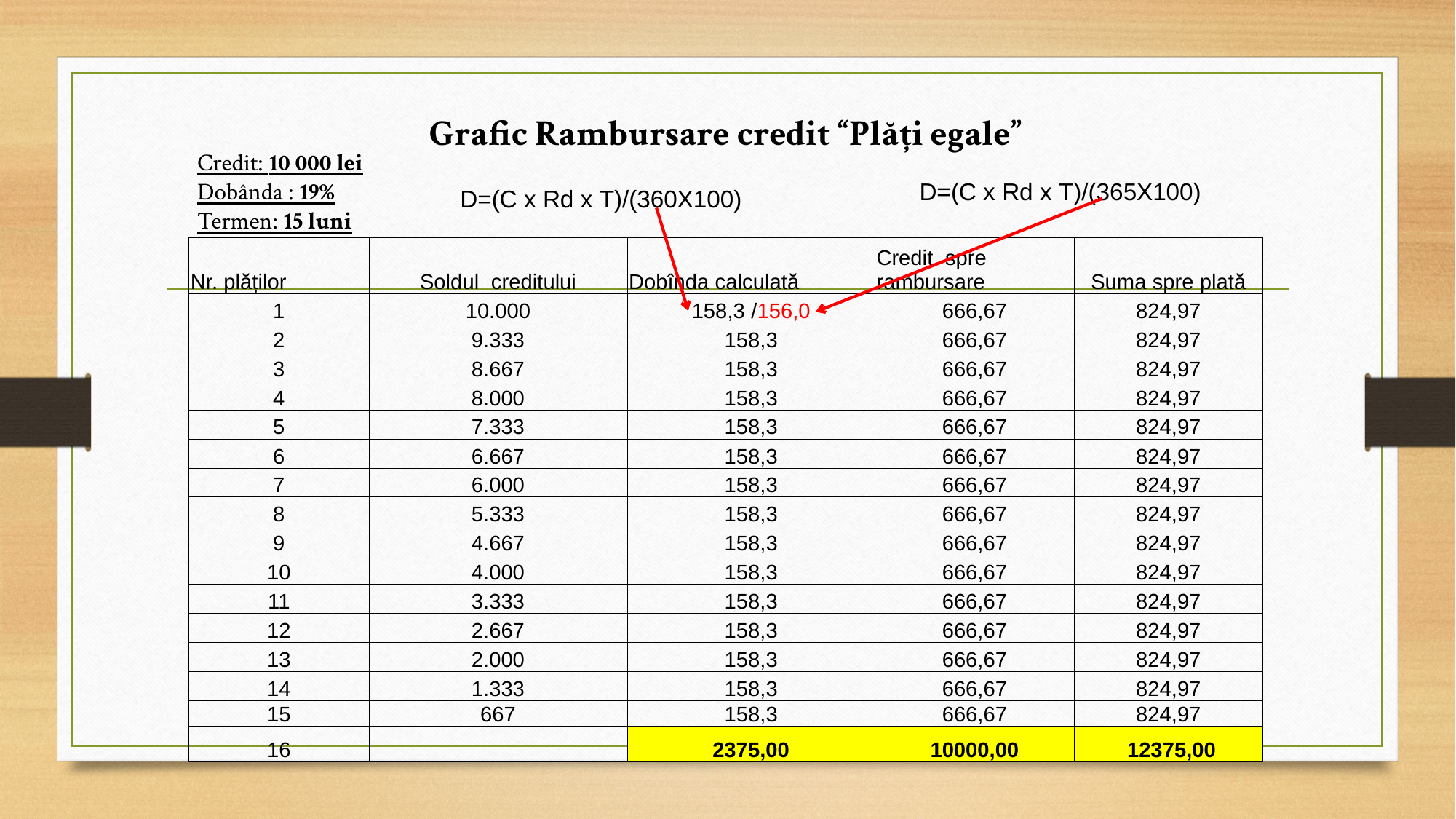

Grafic Rambursare credit “Plăţi egale”
Credit: 10 000 lei
Dobânda : 19%
Termen: 15 luni
| D=(C x Rd x T)/(365X100) |
| --- |
| D=(C x Rd x T)/(360X100) |
| --- |
| Nr. plăților | Soldul creditului | Dobînda calculată | Credit spre rambursare | Suma spre plată |
| --- | --- | --- | --- | --- |
| 1 | 10.000 | 158,3 /156,0 | 666,67 | 824,97 |
| 2 | 9.333 | 158,3 | 666,67 | 824,97 |
| 3 | 8.667 | 158,3 | 666,67 | 824,97 |
| 4 | 8.000 | 158,3 | 666,67 | 824,97 |
| 5 | 7.333 | 158,3 | 666,67 | 824,97 |
| 6 | 6.667 | 158,3 | 666,67 | 824,97 |
| 7 | 6.000 | 158,3 | 666,67 | 824,97 |
| 8 | 5.333 | 158,3 | 666,67 | 824,97 |
| 9 | 4.667 | 158,3 | 666,67 | 824,97 |
| 10 | 4.000 | 158,3 | 666,67 | 824,97 |
| 11 | 3.333 | 158,3 | 666,67 | 824,97 |
| 12 | 2.667 | 158,3 | 666,67 | 824,97 |
| 13 | 2.000 | 158,3 | 666,67 | 824,97 |
| 14 | 1.333 | 158,3 | 666,67 | 824,97 |
| 15 | 667 | 158,3 | 666,67 | 824,97 |
| 16 |  | 2375,00 | 10000,00 | 12375,00 |